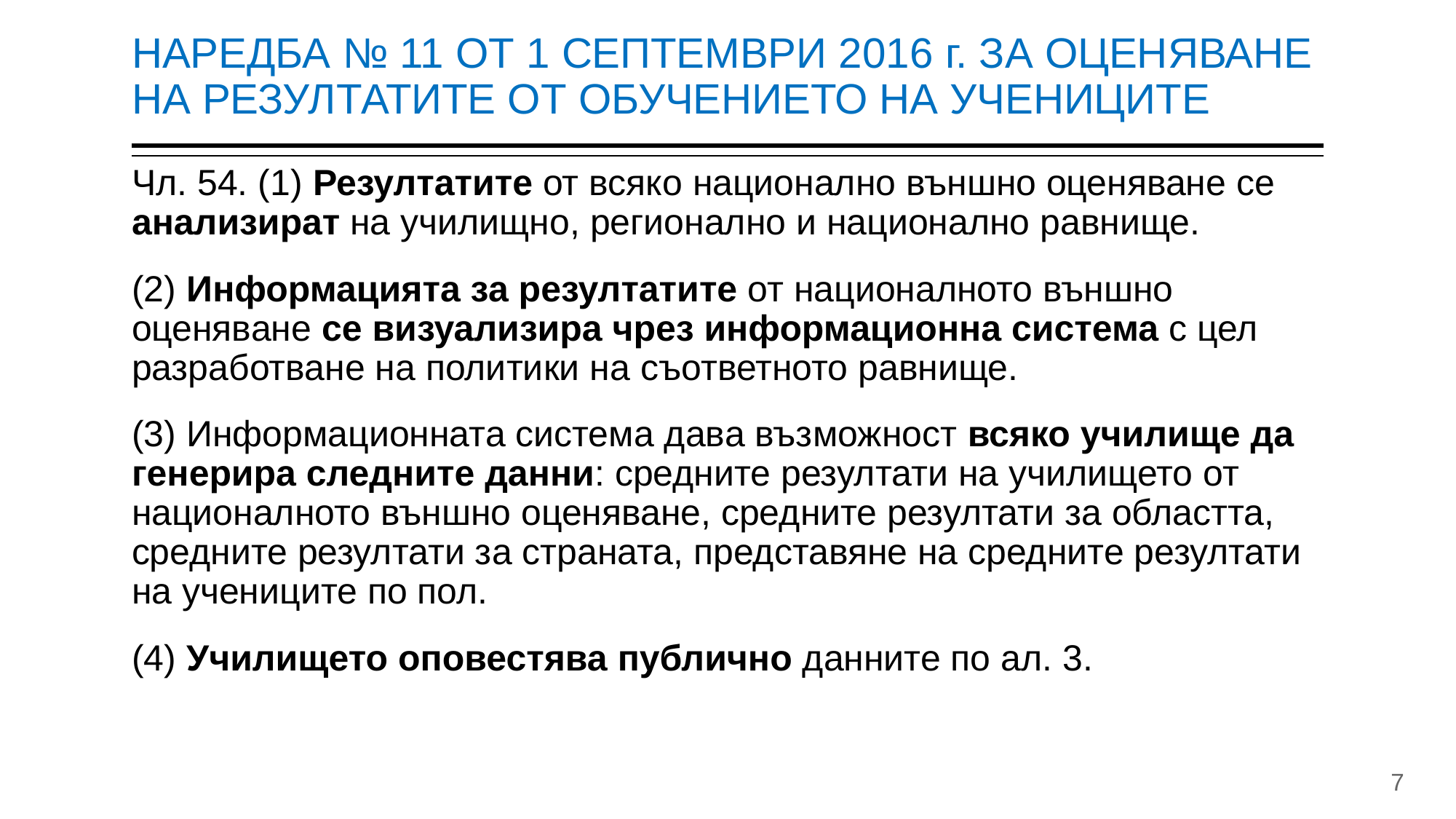

# НАРЕДБА № 11 ОТ 1 СЕПТЕМВРИ 2016 г. ЗА ОЦЕНЯВАНЕ НА РЕЗУЛТАТИТЕ ОТ ОБУЧЕНИЕТО НА УЧЕНИЦИТЕ
Чл. 54. (1) Резултатите от всяко национално външно оценяване се анализират на училищно, регионално и национално равнище.
(2) Информацията за резултатите от националното външно оценяване се визуализира чрез информационна система с цел разработване на политики на съответното равнище.
(3) Информационната система дава възможност всяко училище да генерира следните данни: средните резултати на училището от националното външно оценяване, средните резултати за областта, средните резултати за страната, представяне на средните резултати на учениците по пол.
(4) Училището оповестява публично данните по ал. 3.
7